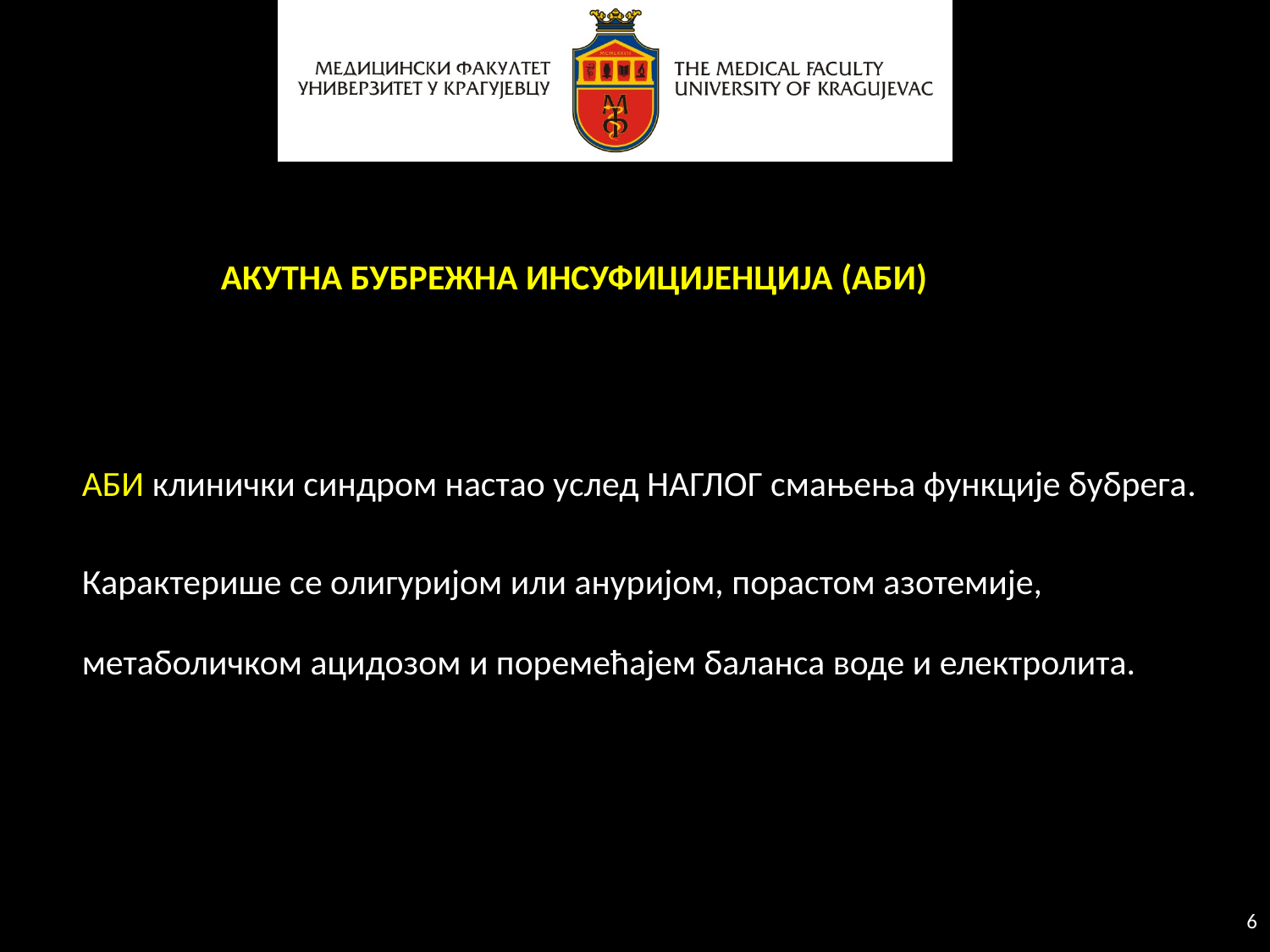

АКУТНА БУБРЕЖНА ИНСУФИЦИЈЕНЦИЈА (АБИ)
АБИ клинички синдром настао услед НАГЛОГ смањења функције бубрега.
Карактерише се олигуријом или ануријом, порастом азотемије, метаболичком ацидозом и поремећајем баланса воде и електролита.
6